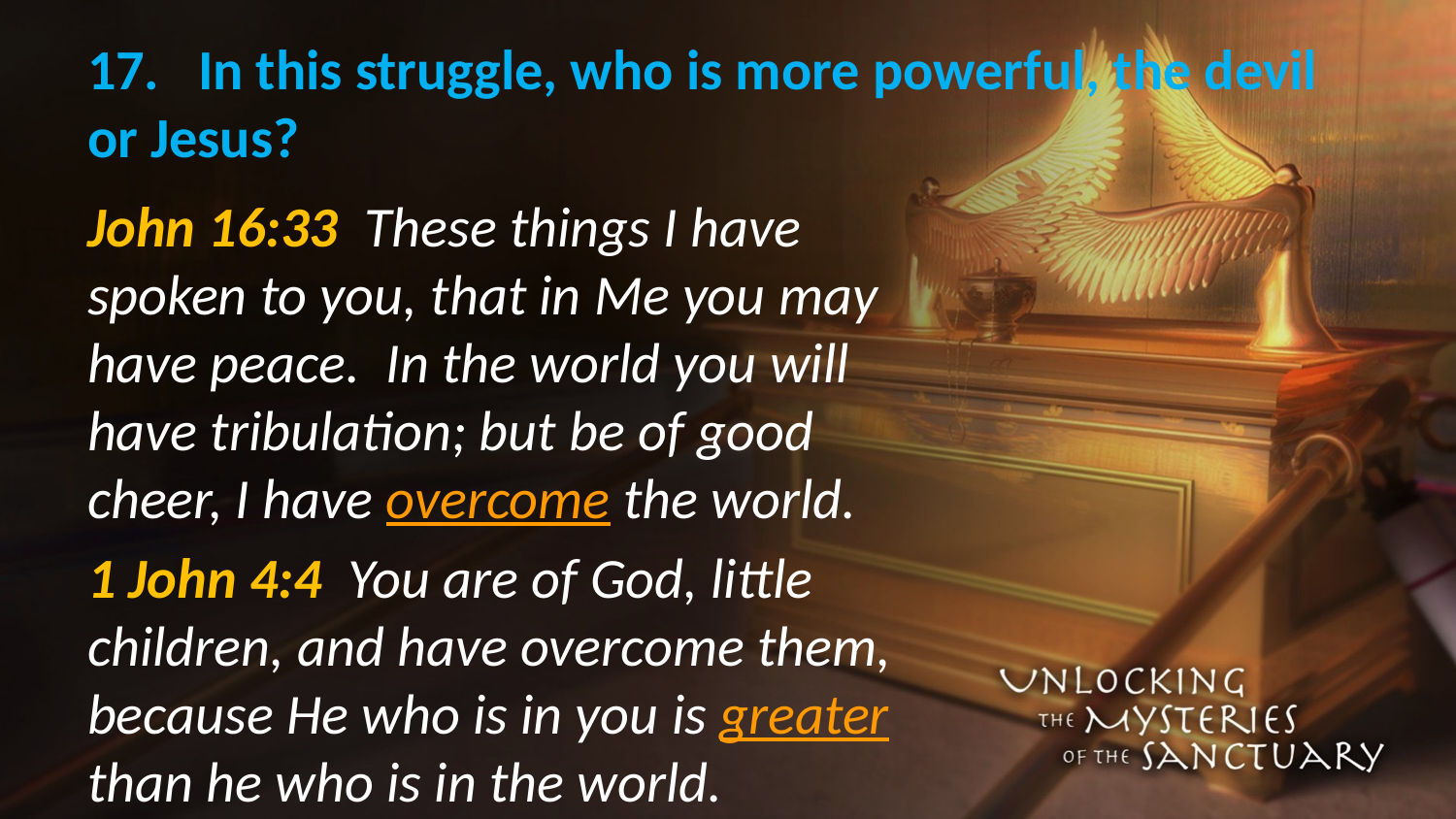

# 17.   In this struggle, who is more powerful, the devil or Jesus?

John 16:33  These things I have spoken to you, that in Me you may have peace.  In the world you will have tribulation; but be of good cheer, I have overcome the world.
1 John 4:4  You are of God, little children, and have overcome them, because He who is in you is greater than he who is in the world.